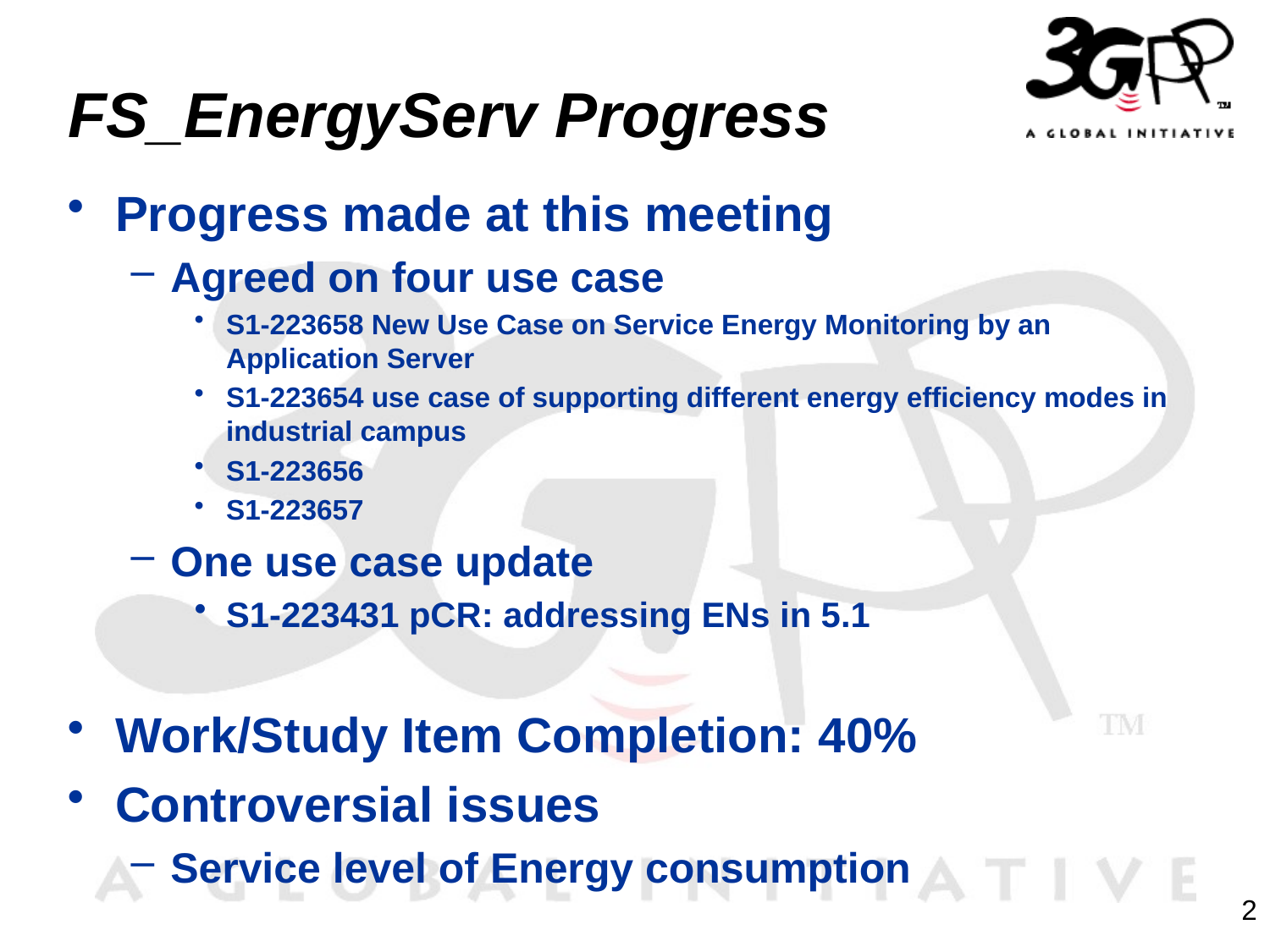

# FS_EnergyServ Progress
Progress made at this meeting
Agreed on four use case
S1-223658 New Use Case on Service Energy Monitoring by an Application Server
S1-223654 use case of supporting different energy efficiency modes in industrial campus
S1-223656
S1-223657
One use case update
S1-223431 pCR: addressing ENs in 5.1

Work/Study Item Completion: 40%
Controversial issues
Service level of Energy consumption

2